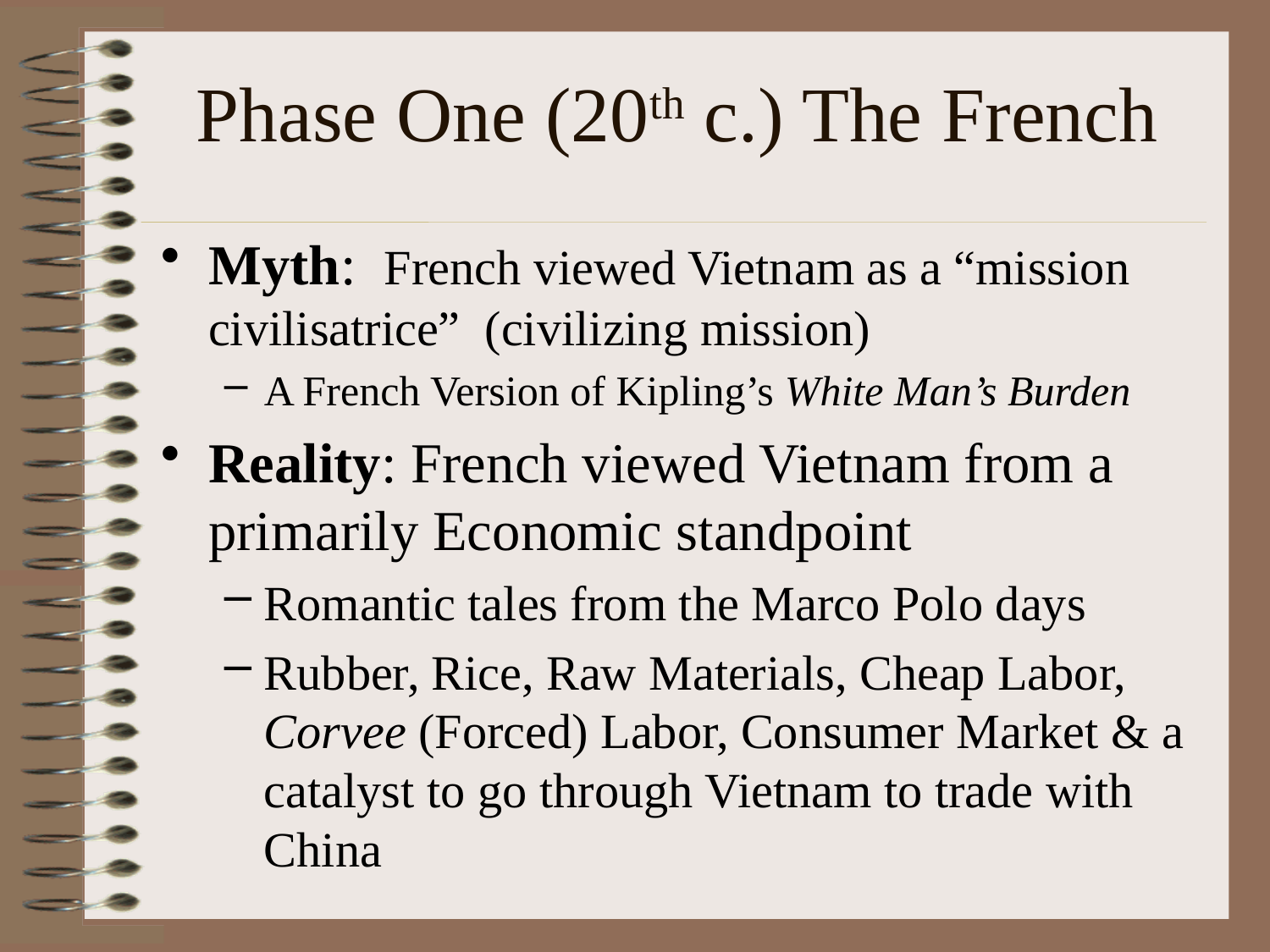

# Phase One (20th c.) The French
Myth:  French viewed Vietnam as a “mission civilisatrice”  (civilizing mission)
A French Version of Kipling’s White Man’s Burden
Reality: French viewed Vietnam from a primarily Economic standpoint
Romantic tales from the Marco Polo days
Rubber, Rice, Raw Materials, Cheap Labor, Corvee (Forced) Labor, Consumer Market & a catalyst to go through Vietnam to trade with China